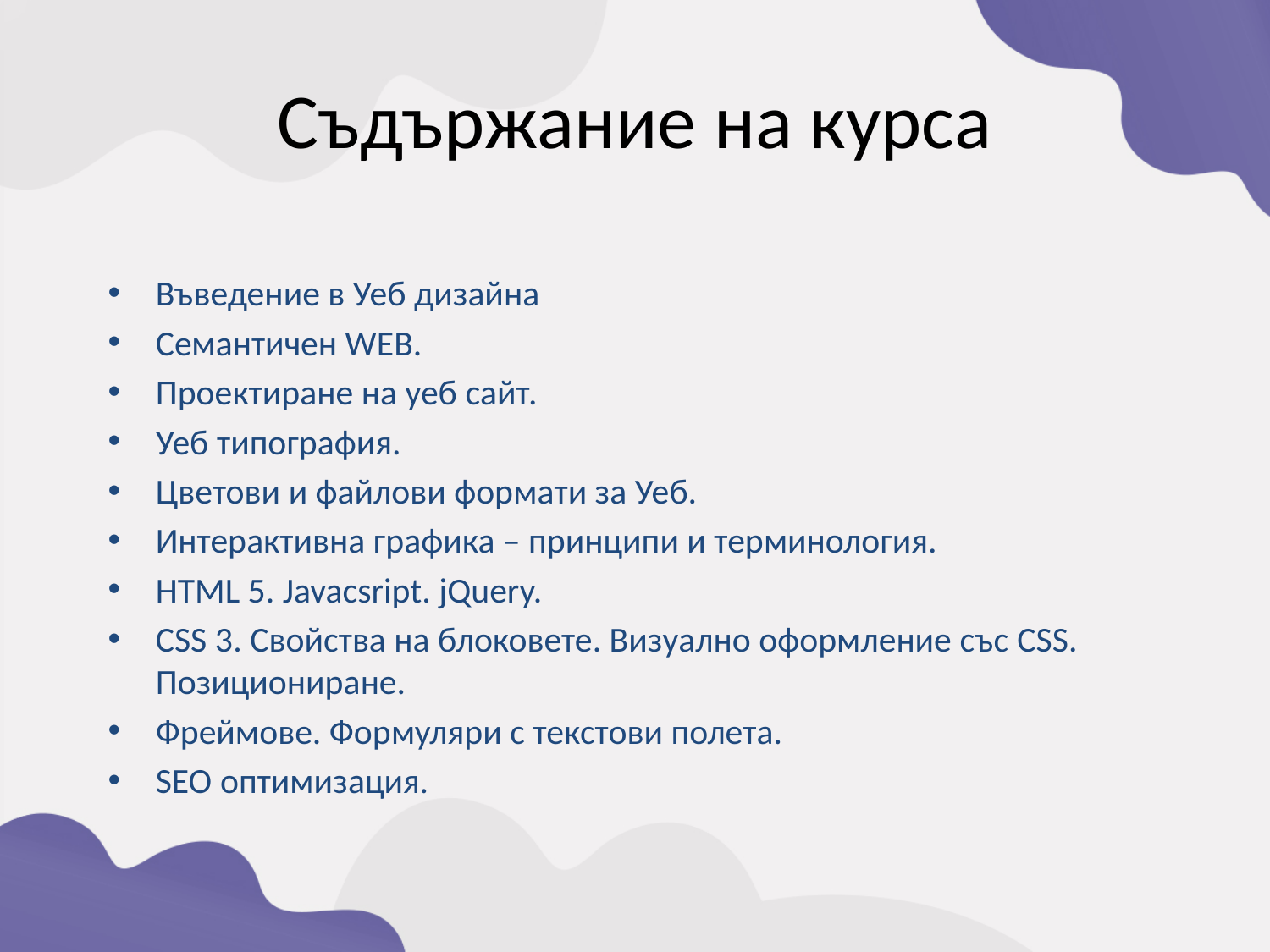

# Съдържание на курса
Въведение в Уеб дизайна
Семантичен WEB.
Проектиране на уеб сайт.
Уеб типография.
Цветови и файлови формати за Уеб.
Интерактивна графика – принципи и терминология.
HTML 5. Javacsript. jQuery.
CSS 3. Свойства на блоковете. Визуално оформление със CSS. Позициониране.
Фреймове. Формуляри с текстови полета.
SEO оптимизация.